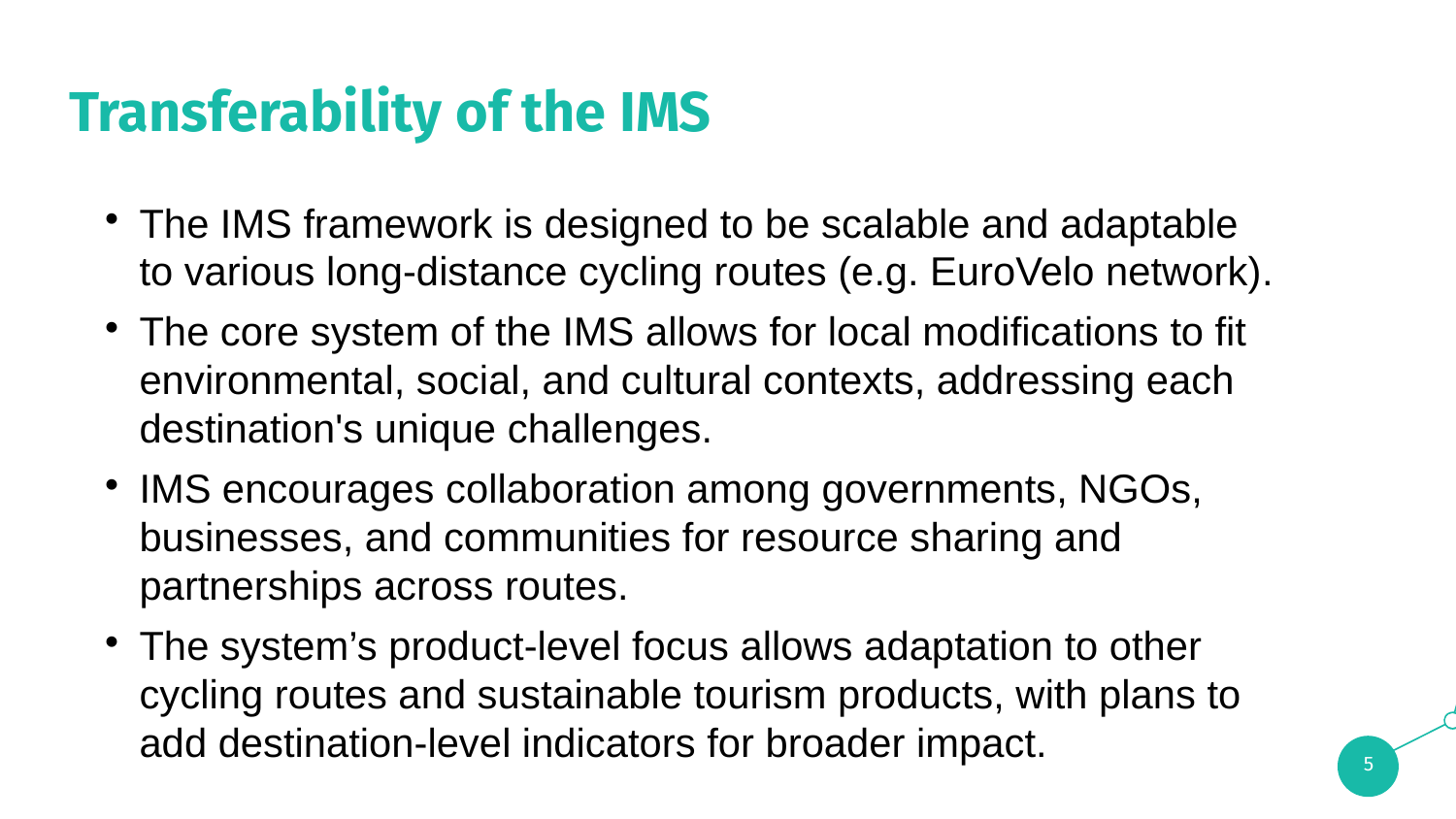

# Transferability of the IMS
The IMS framework is designed to be scalable and adaptable to various long-distance cycling routes (e.g. EuroVelo network)​.
The core system of the IMS allows for local modifications to fit environmental, social, and cultural contexts, addressing each destination's unique challenges.
IMS encourages collaboration among governments, NGOs, businesses, and communities for resource sharing and partnerships across routes.
The system’s product-level focus allows adaptation to other cycling routes and sustainable tourism products, with plans to add destination-level indicators for broader impact.